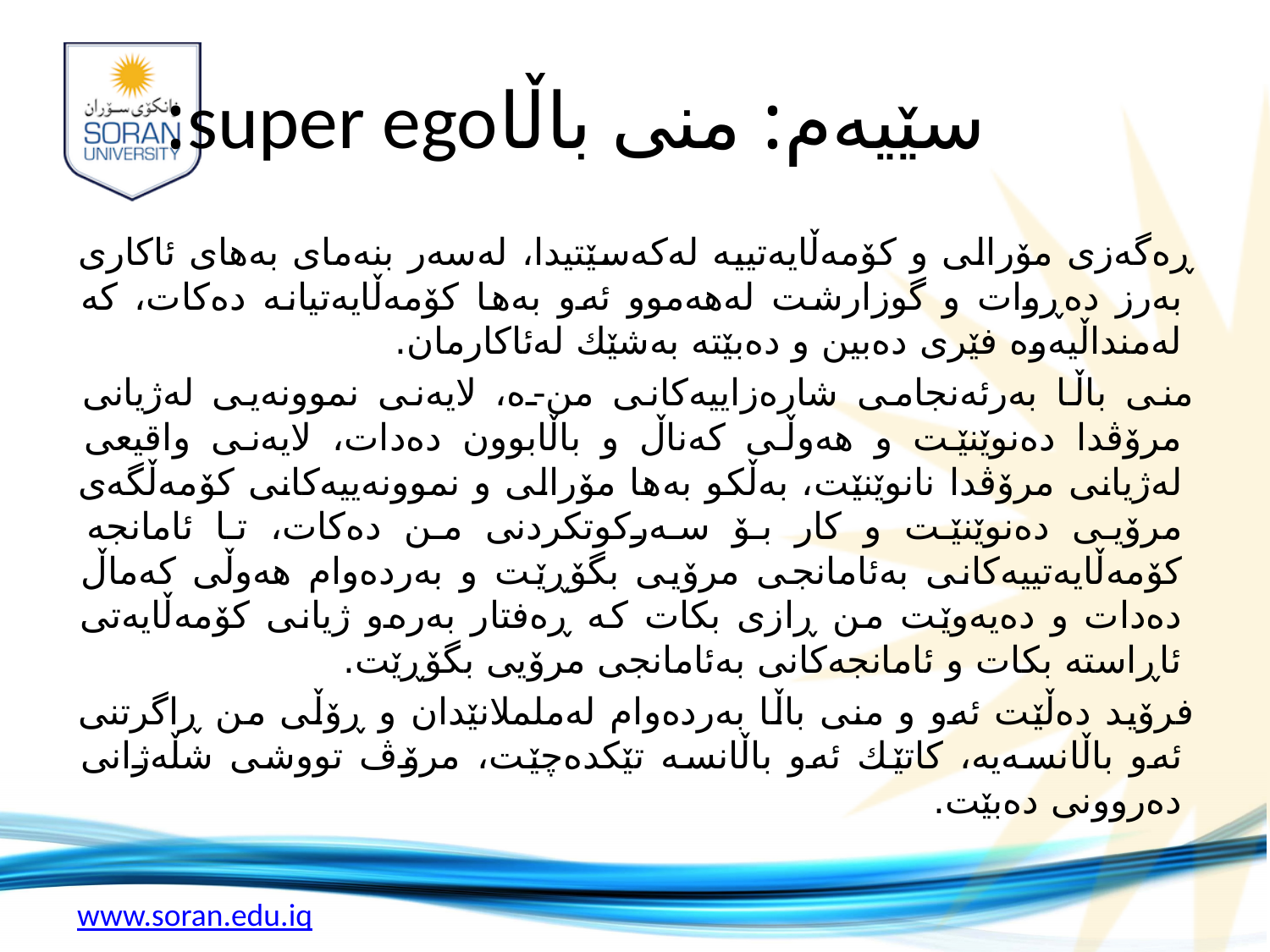

# سێیەم: منی باڵاsuper ego:
ڕەگەزی مۆرالی و كۆمەڵایەتییە لەكەسێتیدا، لەسەر بنەمای بەهای ئاكاری بەرز دەڕوات و گوزارشت لەهەموو ئەو بەها كۆمەڵایەتیانە دەكات، كە لەمنداڵیەوە فێری دەبین و دەبێتە بەشێك لەئاكارمان.
منی باڵا بەرئەنجامی شارەزاییەكانی من-ە، لایەنی نموونەیی لەژیانی مرۆڤدا دەنوێنێت و هەوڵی كەناڵ و باڵابوون دەدات، لایەنی واقیعی لەژیانی مرۆڤدا نانوێنێت، بەڵكو بەها مۆرالی و نموونەییەكانی كۆمەڵگەی مرۆیی دەنوێنێت و كار بۆ سەركوتكردنی من دەكات، تا ئامانجە كۆمەڵایەتییەكانی بەئامانجی مرۆیی بگۆڕێت و بەردەوام هەوڵی كەماڵ دەدات و دەیەوێت من ڕازی بكات كە ڕەفتار بەرەو ژیانی كۆمەڵایەتی ئاڕاستە بكات و ئامانجەكانی بەئامانجی مرۆیی بگۆڕێت.
فرۆید دەڵێت ئەو و منی باڵا بەردەوام لەململانێدان و ڕۆڵی من ڕاگرتنی ئەو باڵانسەیە، كاتێك ئەو باڵانسە تێكدەچێت، مرۆڤ تووشی شڵەژانی دەروونی دەبێت.